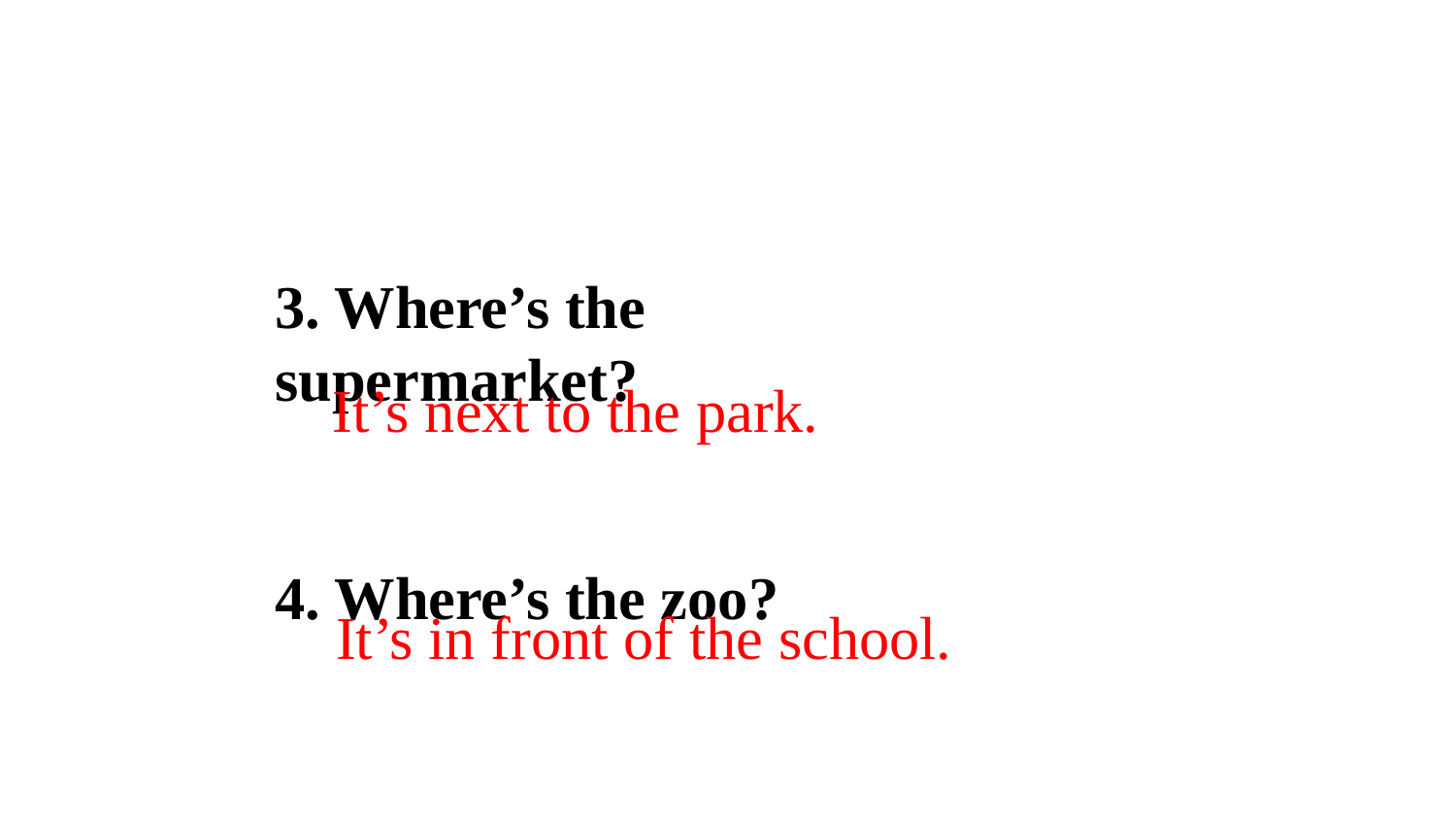

3. Where’s the supermarket?

4. Where’s the zoo?

It’s next to the park.
It’s in front of the school.